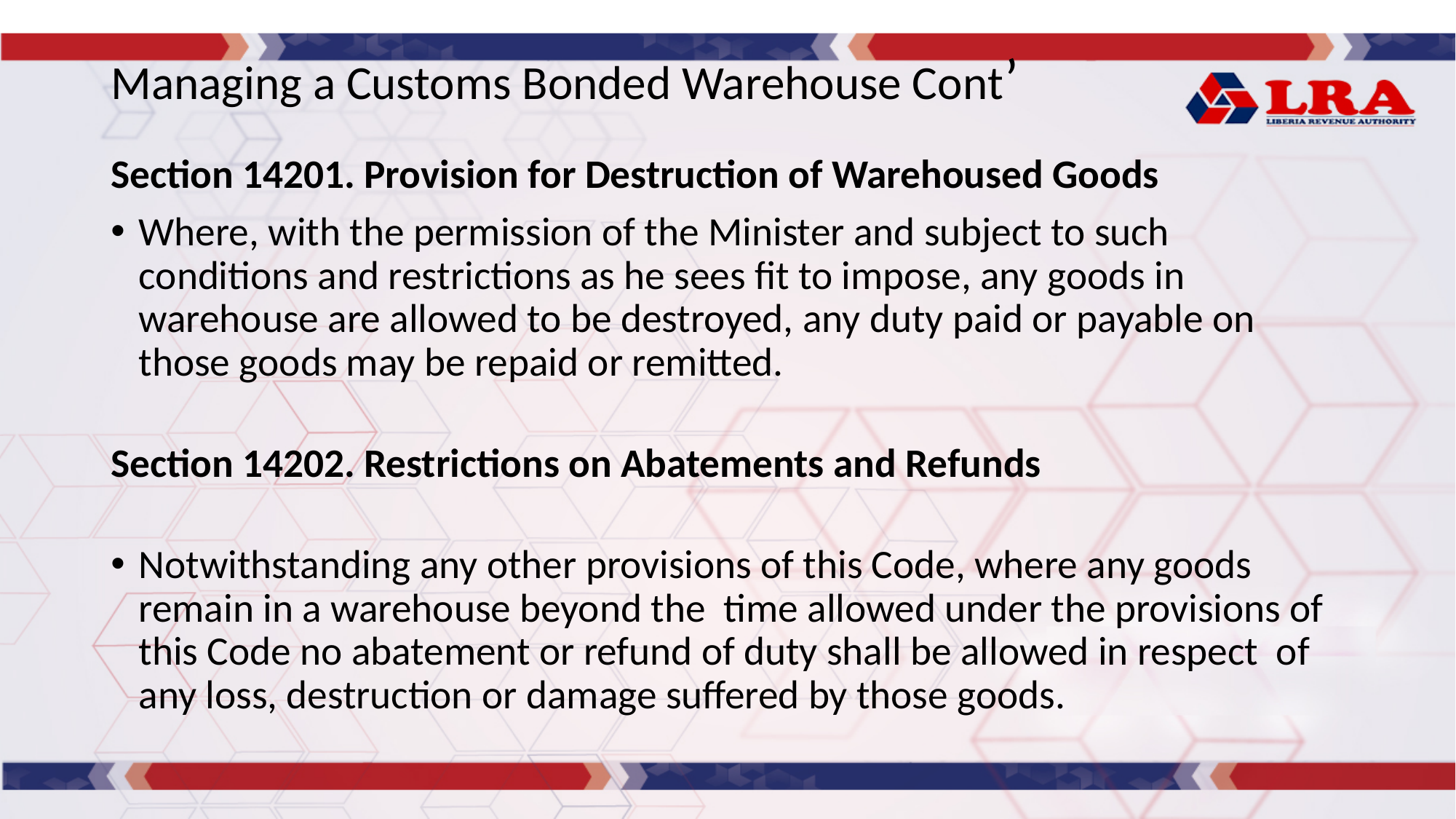

# Managing a Customs Bonded Warehouse Cont’
Section 14201. Provision for Destruction of Warehoused Goods
Where, with the permission of the Minister and subject to such conditions and restrictions as he sees fit to impose, any goods in warehouse are allowed to be destroyed, any duty paid or payable on those goods may be repaid or remitted.
Section 14202. Restrictions on Abatements and Refunds
Notwithstanding any other provisions of this Code, where any goods remain in a warehouse beyond the  time allowed under the provisions of this Code no abatement or refund of duty shall be allowed in respect  of any loss, destruction or damage suffered by those goods.